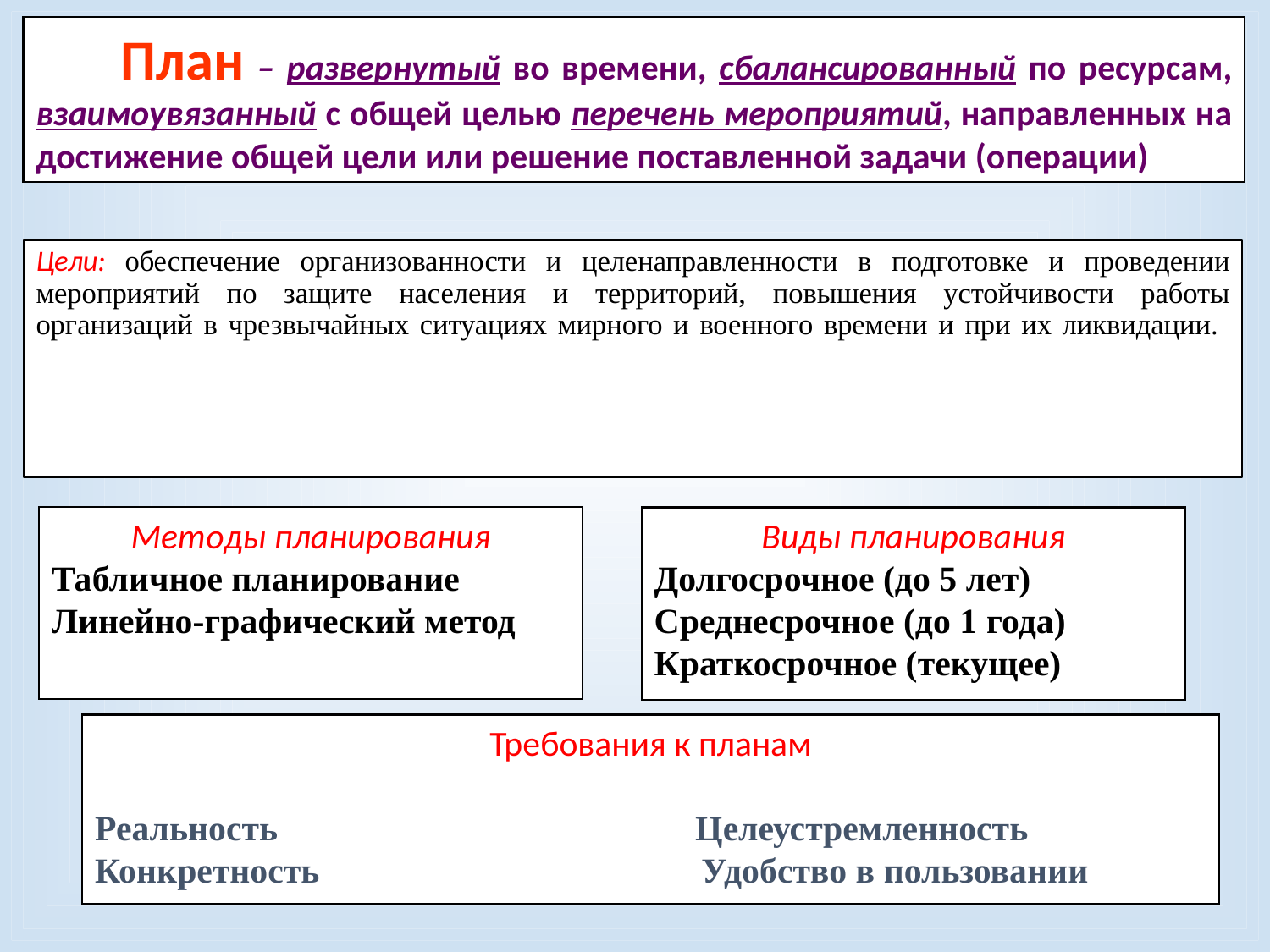

План – развернутый во времени, сбалансированный по ресурсам, взаимоувязанный с общей целью перечень мероприятий, направленных на достижение общей цели или решение поставленной задачи (операции)
# Цели: обеспечение организованности и целенаправленности в подготовке и проведении мероприятий по защите населения и территорий, повышения устойчивости работы организаций в чрезвычайных ситуациях мирного и военного времени и при их ликвидации.
Методы планирования
Табличное планирование
Линейно-графический метод

Виды планирования
Долгосрочное (до 5 лет)
Среднесрочное (до 1 года)
Краткосрочное (текущее)

Требования к планам

Реальность                                               Целеустремленность
Конкретность                                           Удобство в пользовании